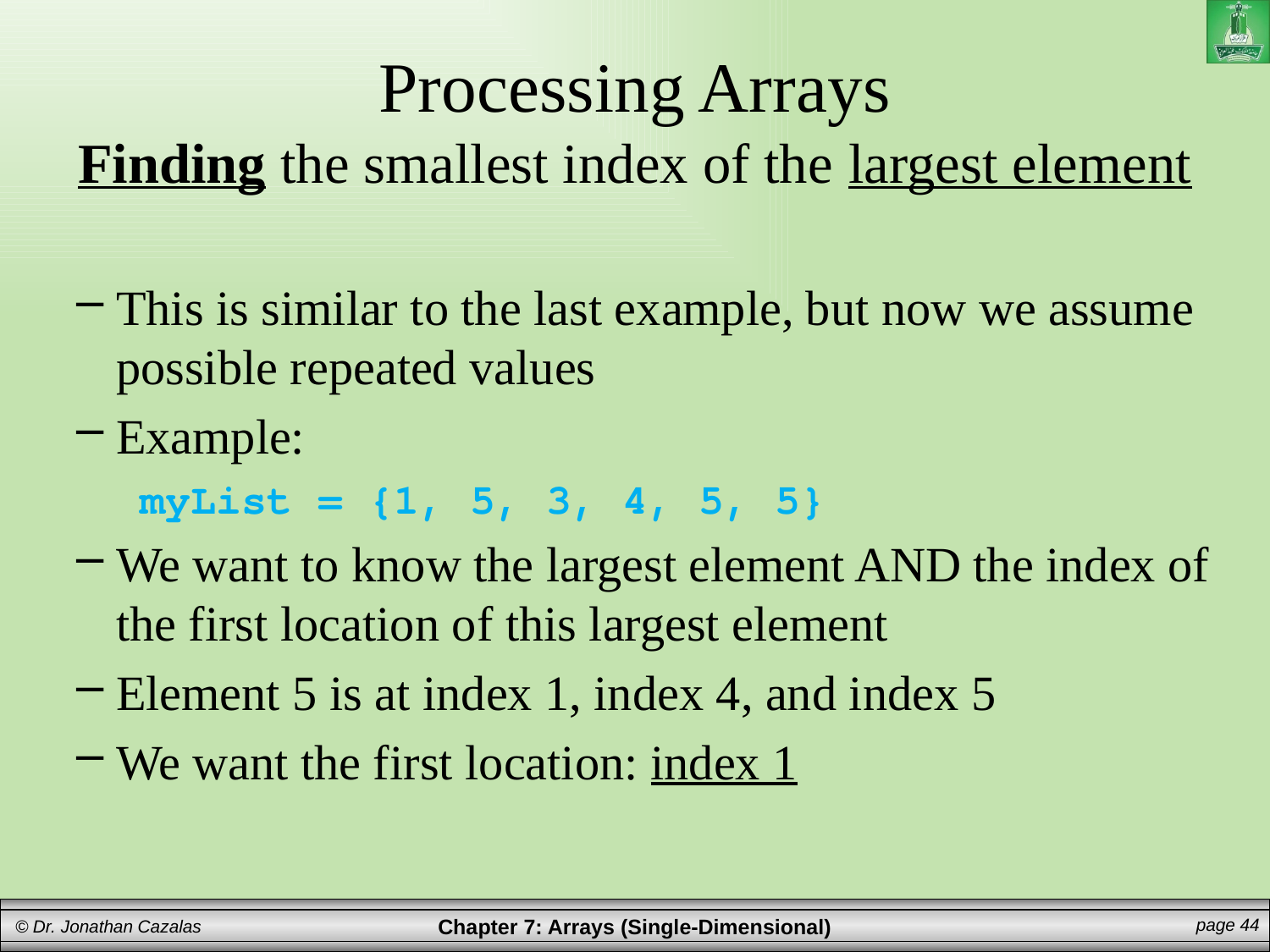

# Processing Arrays Finding the smallest index of the largest element
This is similar to the last example, but now we assume possible repeated values
Example:
myList = {1, 5, 3, 4, 5, 5}
We want to know the largest element AND the index of the first location of this largest element
Element 5 is at index 1, index 4, and index 5
We want the first location: index 1